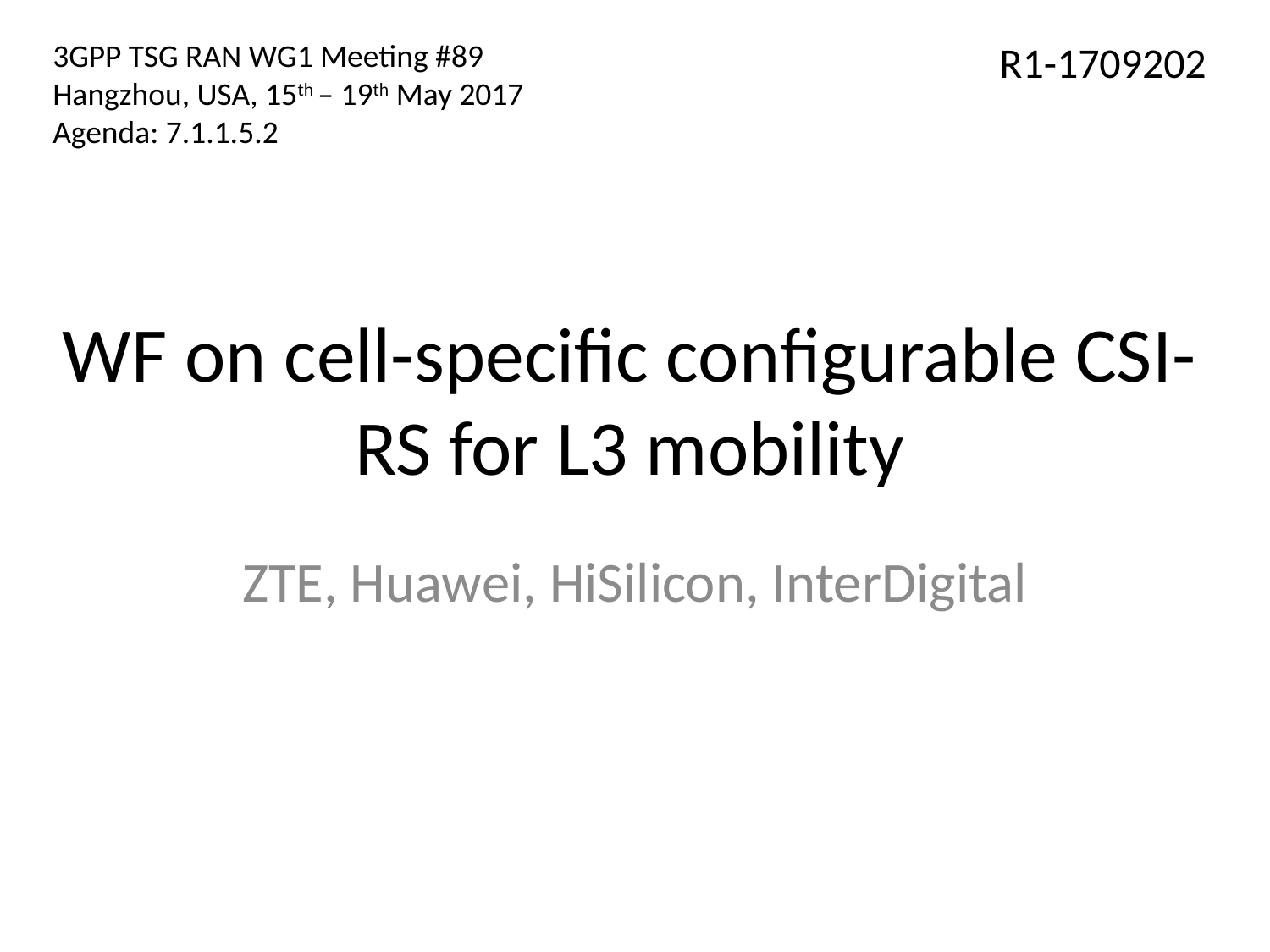

3GPP TSG RAN WG1 Meeting #89
Hangzhou, USA, 15th – 19th May 2017
Agenda: 7.1.1.5.2
R1-1709202
# WF on cell-specific configurable CSI-RS for L3 mobility
ZTE, Huawei, HiSilicon, InterDigital